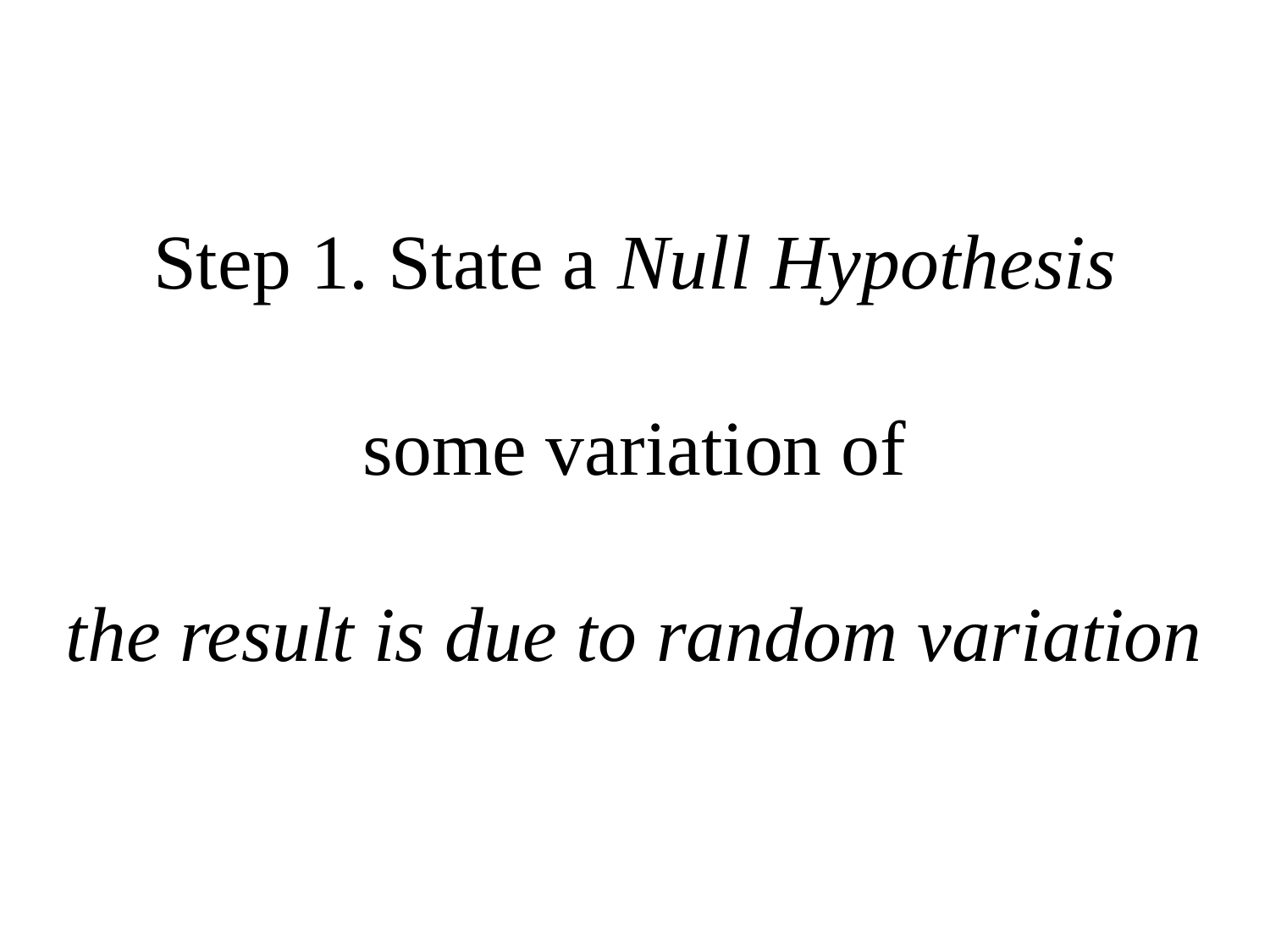

# Step 1. State a Null Hypothesis some variation of the result is due to random variation